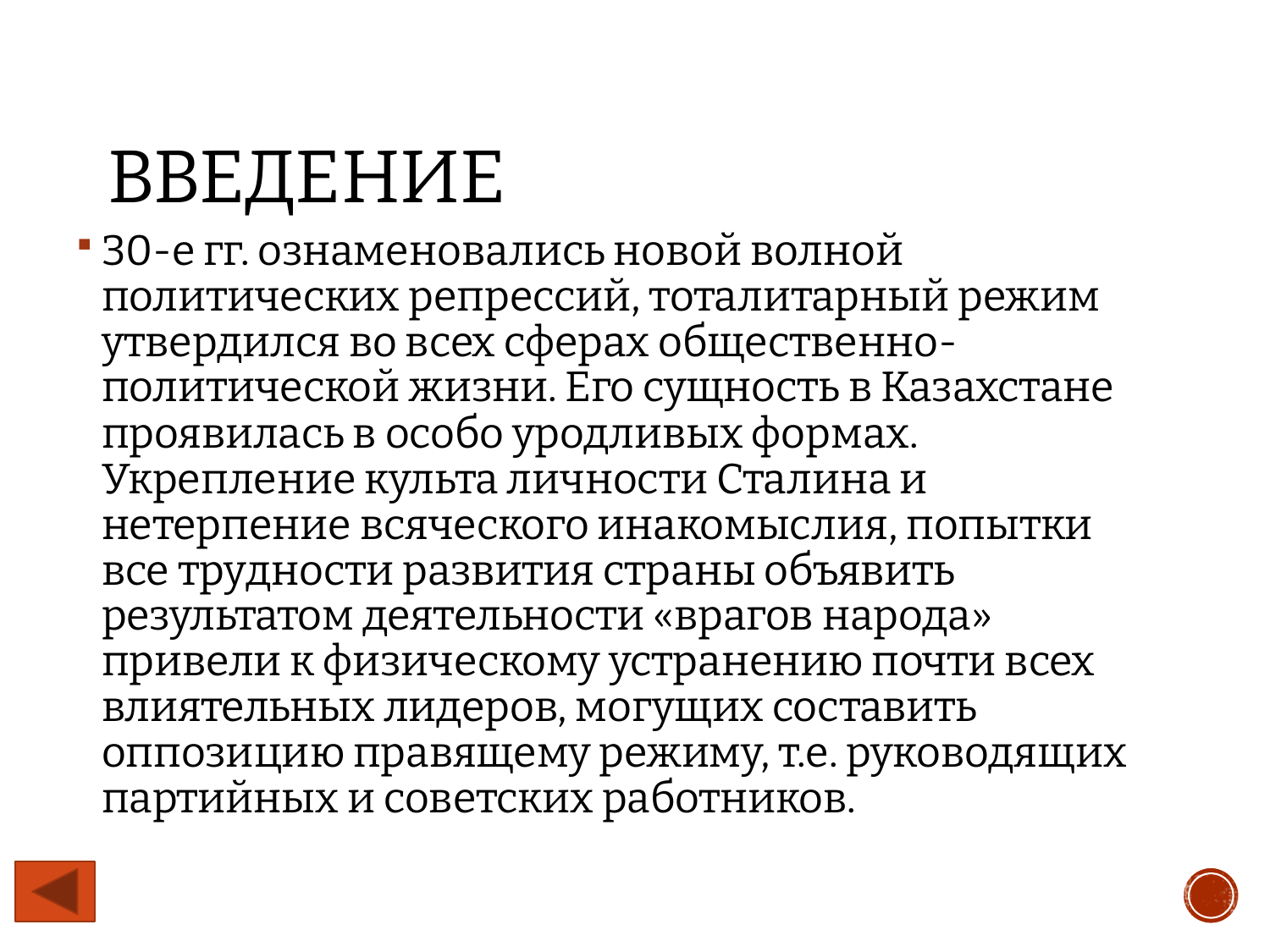

# Введение
30-е гг. ознаменовались новой волной политических репрессий, тоталитарный режим утвердился во всех сферах общественно-политической жизни. Его сущность в Казахстане проявилась в особо уродливых формах.
Укрепление культа личности Сталина и нетерпение всяческого инакомыслия, попытки все трудности развития страны объявить результатом деятельности «врагов народа» привели к физическому устранению почти всех влиятельных лидеров, могущих составить оппозицию правящему режиму, т.е. руководящих партийных и советских работников.